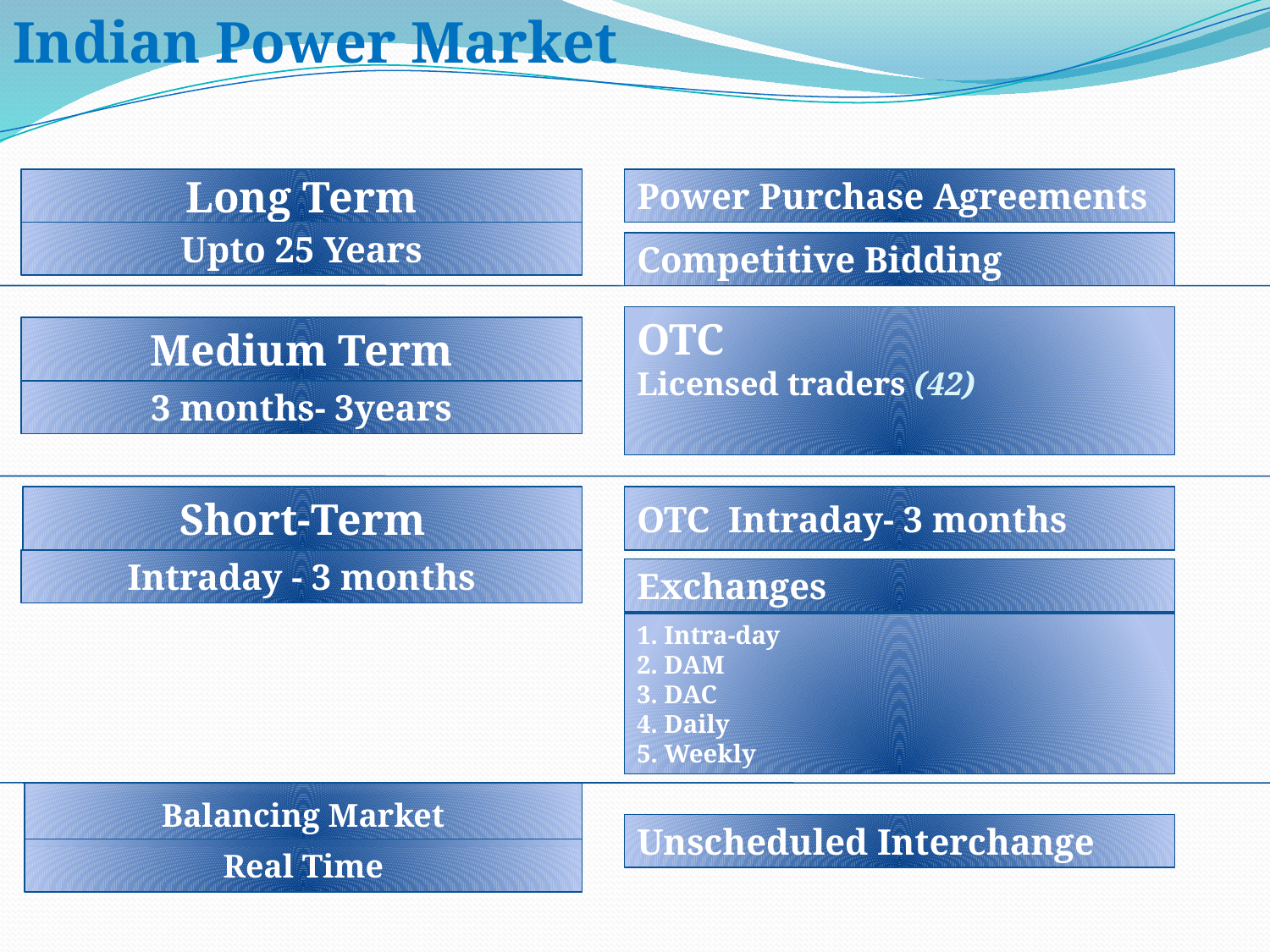

# Indian Power Market
Long Term
Power Purchase Agreements
Upto 25 Years
Competitive Bidding

OTC
Licensed traders (42)
Medium Term
3 months- 3years

Short-Term
OTC  Intraday- 3 months
Intraday - 3 months
Exchanges
1. Intra-day
2. DAM
3. DAC
4. Daily
5. Weekly

Balancing Market
Unscheduled Interchange
Real Time